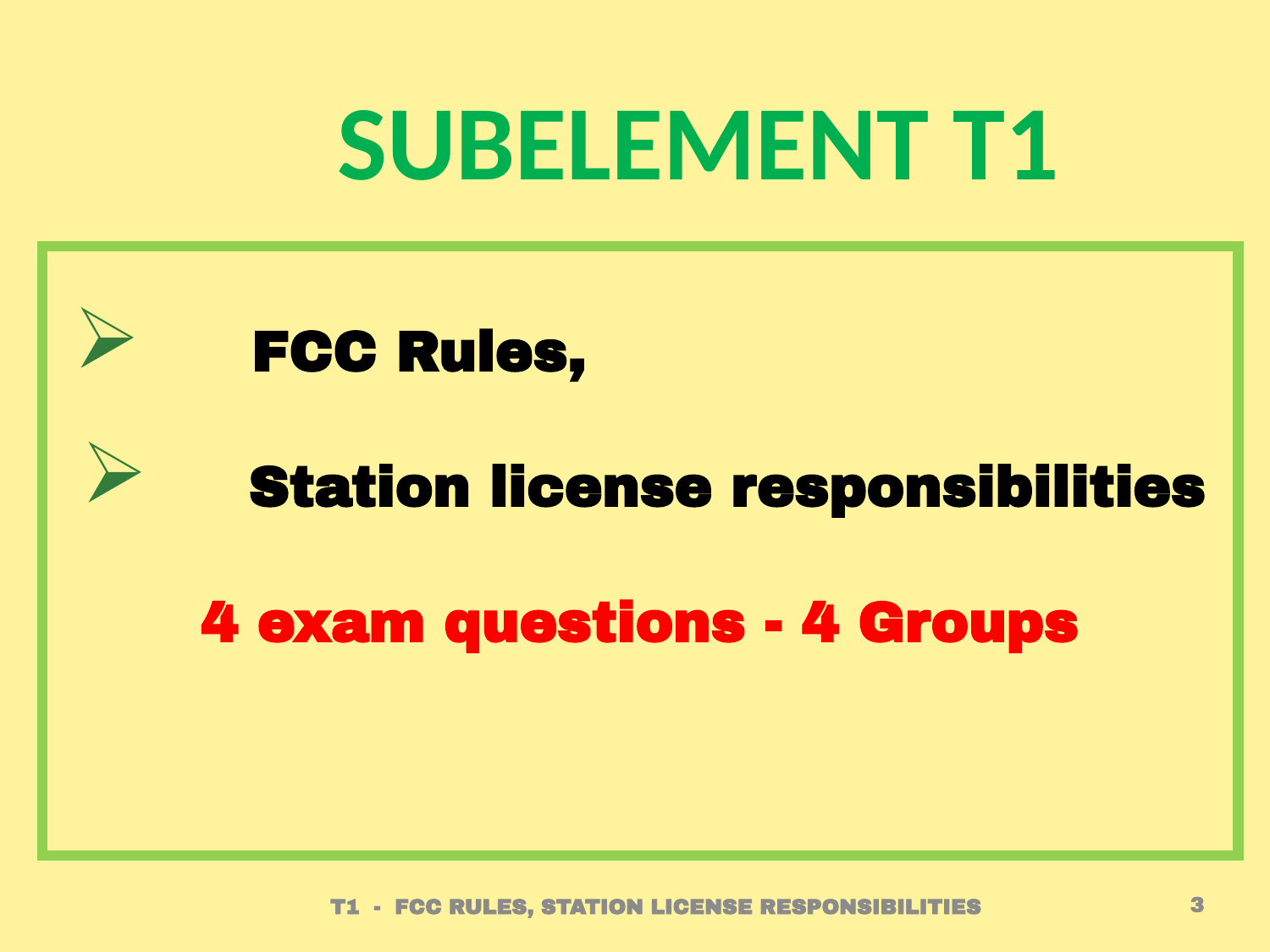

# SUBELEMENT T1

    FCC Rules,

Station license responsibilities

4 exam questions - 4 Groups

T1  -  FCC RULES, STATION LICENSE RESPONSIBILITIES
3